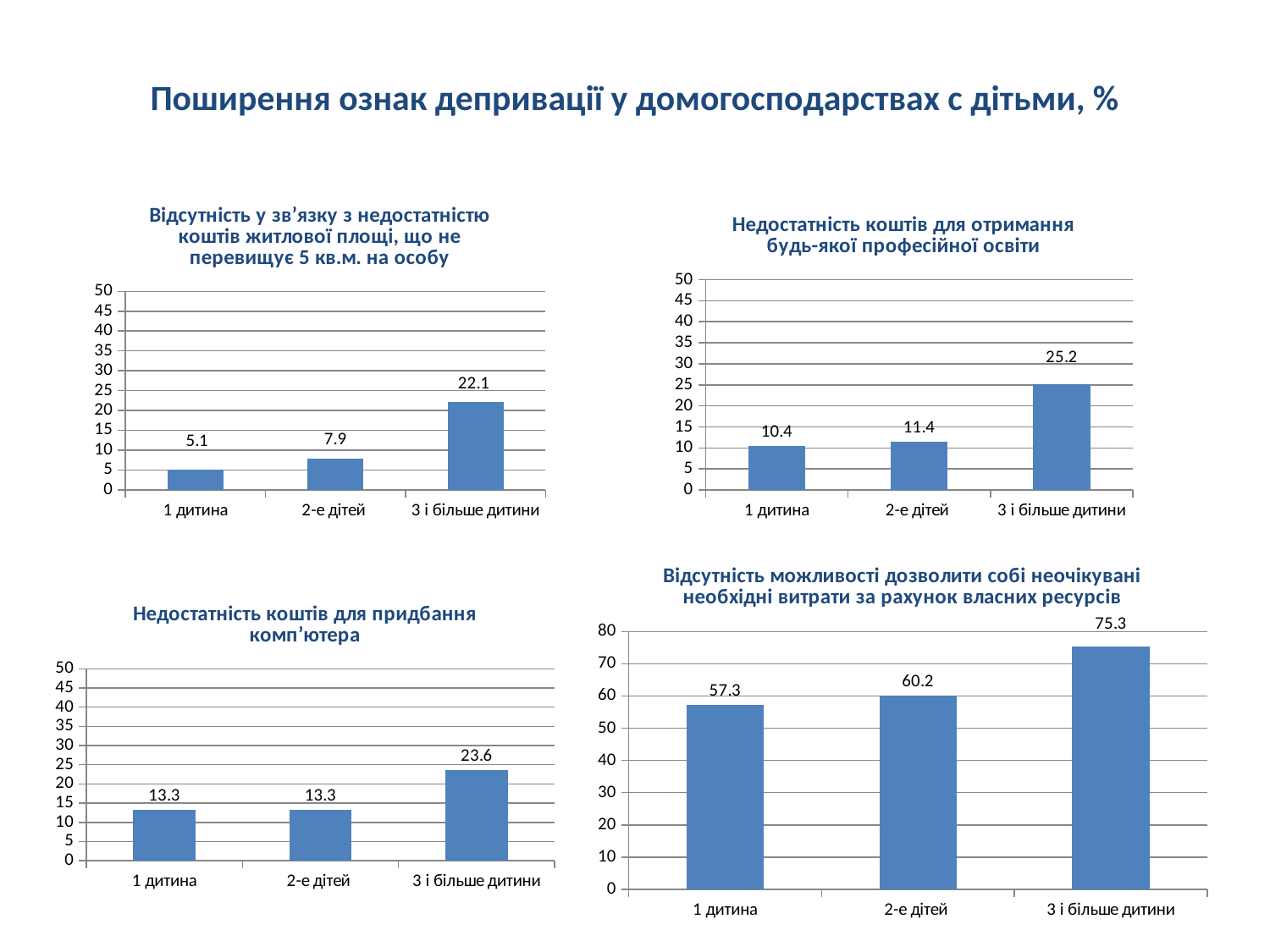

# Поширення ознак депривації у домогосподарствах с дітьми, %

### Chart: Відсутність у зв’язку з недостатністю коштів житлової площі, що не перевищує 5 кв.м. на особу

| Category | Відсутність у зв’язку з недостатністю коштів житлової площі, що не перевищує 5 кв.м. на особу |
|---|---|
| 1 дитина | 5.1 |
| 2-е дітей  | 7.9 |
| 3 і більше дитини | 22.1 |

### Chart: Недостатність коштів для отримання будь-якої професійної освіти

| Category | Недостатність коштів для отримання будь-якої професійної освіти |
|---|---|
| 1 дитина | 10.4 |
| 2-е дітей  | 11.4 |
| 3 і більше дитини | 25.2 |

### Chart: Відсутність можливості дозволити собі неочікувані необхідні витрати за рахунок власних ресурсів

| Category | Відсутність можливості дозволити собі неочікувані необхідні витрати за рахунок власних ресурсів |
|---|---|
| 1 дитина | 57.3 |
| 2-е дітей  | 60.2 |
| 3 і більше дитини | 75.3 |

### Chart: Недостатність коштів для придбання комп’ютера

| Category | Недостатність коштів для придбання комп’ютера |
|---|---|
| 1 дитина | 13.3 |
| 2-е дітей  | 13.3 |
| 3 і більше дитини | 23.6 |